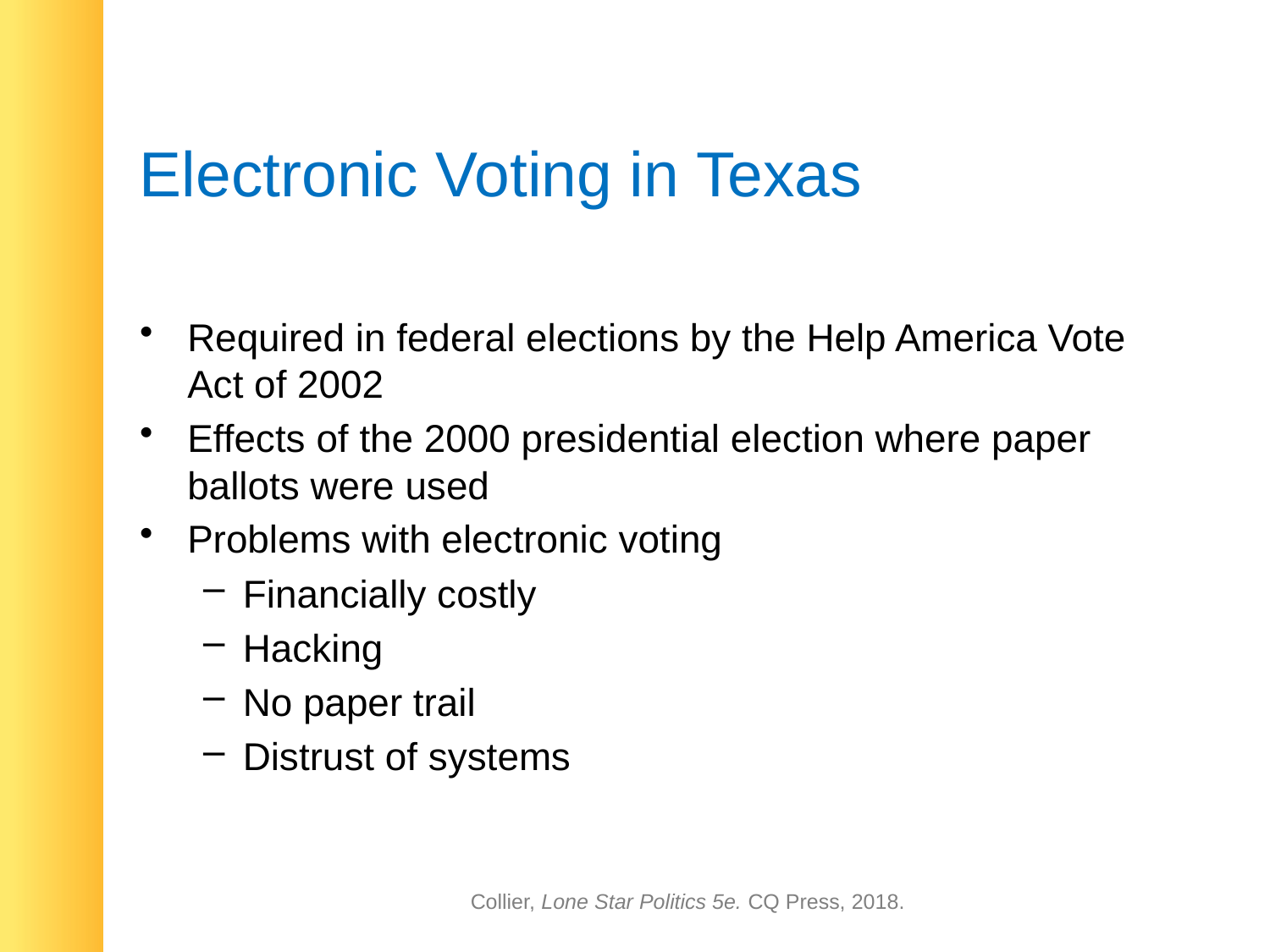

# Electronic Voting in Texas
Required in federal elections by the Help America Vote Act of 2002
Effects of the 2000 presidential election where paper ballots were used
Problems with electronic voting
Financially costly
Hacking
No paper trail
Distrust of systems
Collier, Lone Star Politics 5e. CQ Press, 2018.